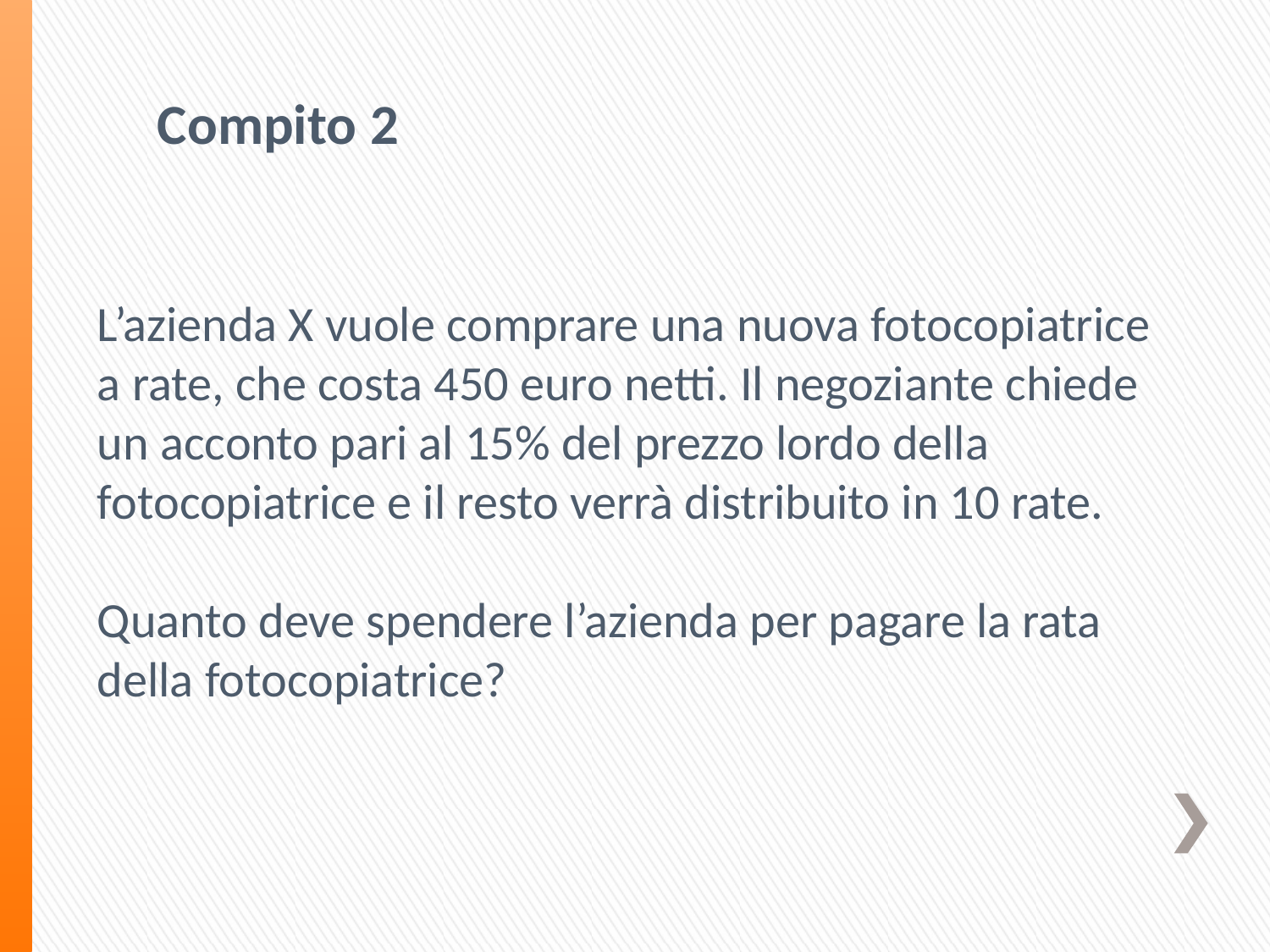

Compito 2
L’azienda X vuole comprare una nuova fotocopiatrice a rate, che costa 450 euro netti. Il negoziante chiede un acconto pari al 15% del prezzo lordo della fotocopiatrice e il resto verrà distribuito in 10 rate.

Quanto deve spendere l’azienda per pagare la rata della fotocopiatrice?